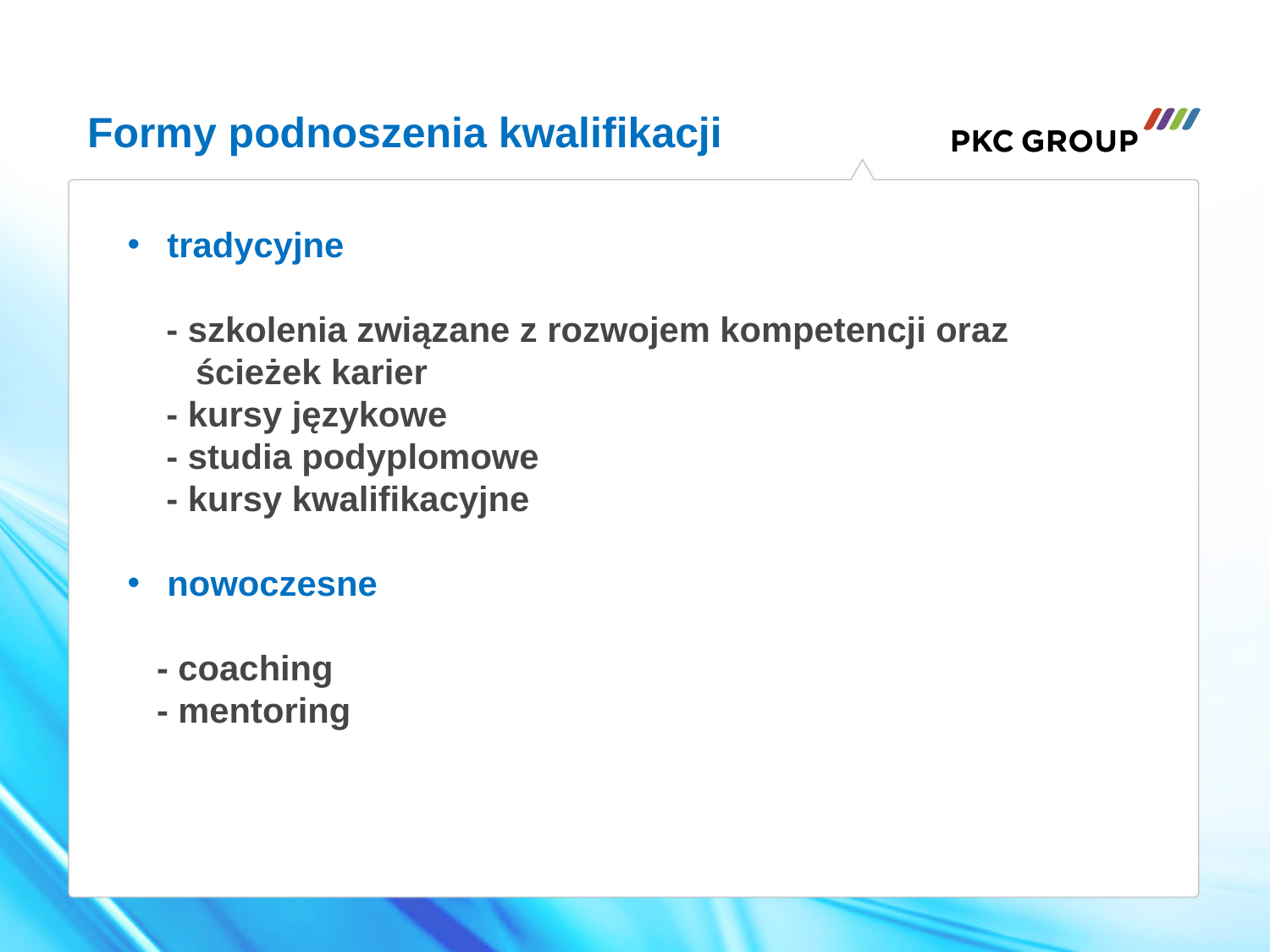

Formy podnoszenia kwalifikacji
tradycyjne

    - szkolenia związane z rozwojem kompetencji oraz
       ścieżek karier
    - kursy językowe
    - studia podyplomowe
    - kursy kwalifikacyjne

nowoczesne

   - coaching
   - mentoring